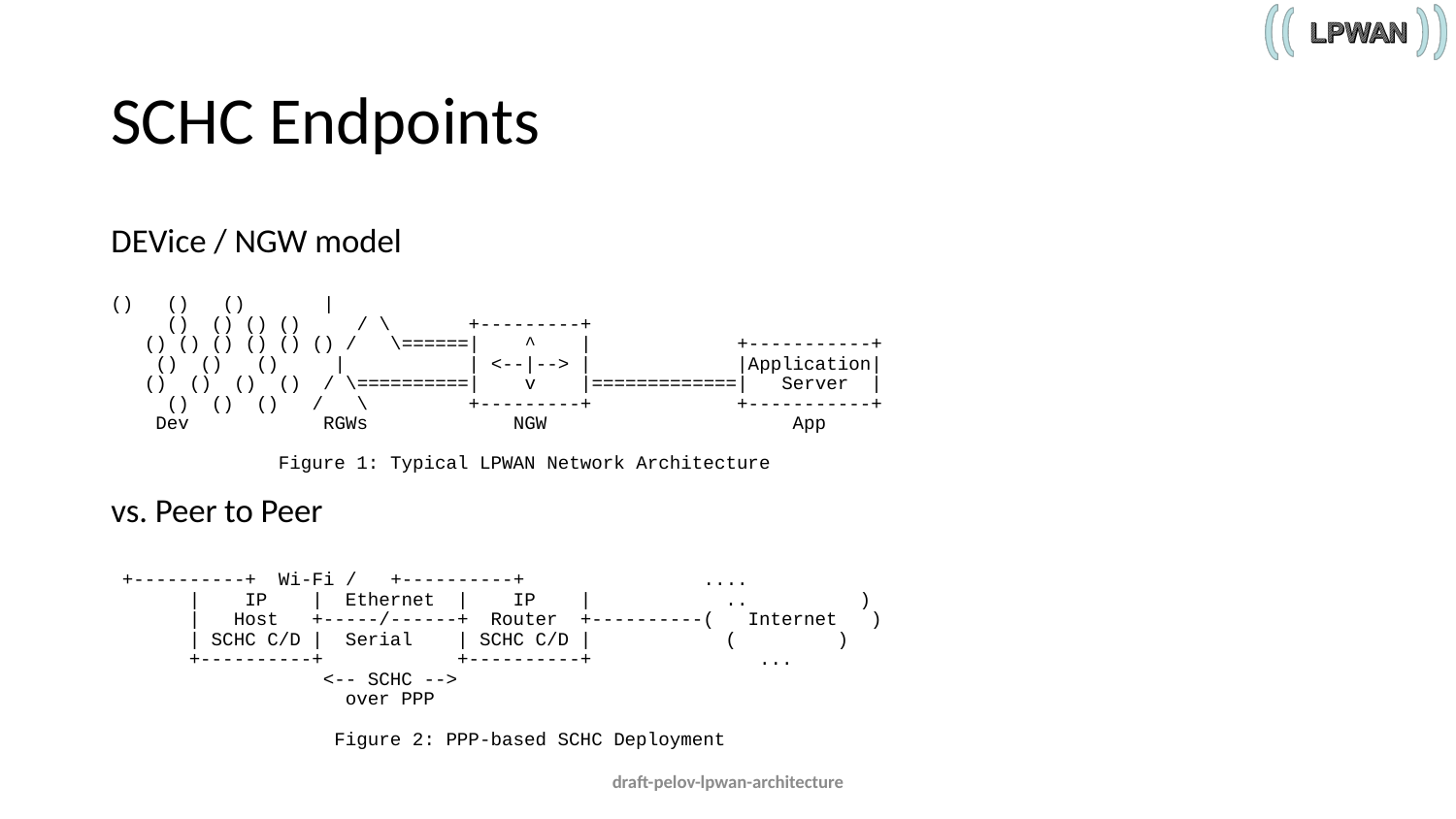

# SCHC Endpoints
DEVice / NGW model

()   ()   ()       |
     ()  () () ()     / \       +---------+
   () () () () () () /   \======|    ^    |             +-----------+
    ()  ()   ()     |           | <--|--> |             |Application|
   ()  ()  ()  ()  / \==========|    v    |=============|   Server  |
     ()  ()  ()   /   \         +---------+             +-----------+
    Dev            RGWs             NGW                      App

               Figure 1: Typical LPWAN Network Architecture

vs. Peer to Peer

 +----------+  Wi-Fi /   +----------+                ....
       |    IP    |  Ethernet  |    IP    |            ..          )
       |   Host   +-----/------+  Router  +----------(   Internet   )
       | SCHC C/D |  Serial    | SCHC C/D |            (         )
       +----------+            +----------+               ...
                   <-- SCHC -->
                     over PPP

                    Figure 2: PPP-based SCHC Deployment

draft-pelov-lpwan-architecture